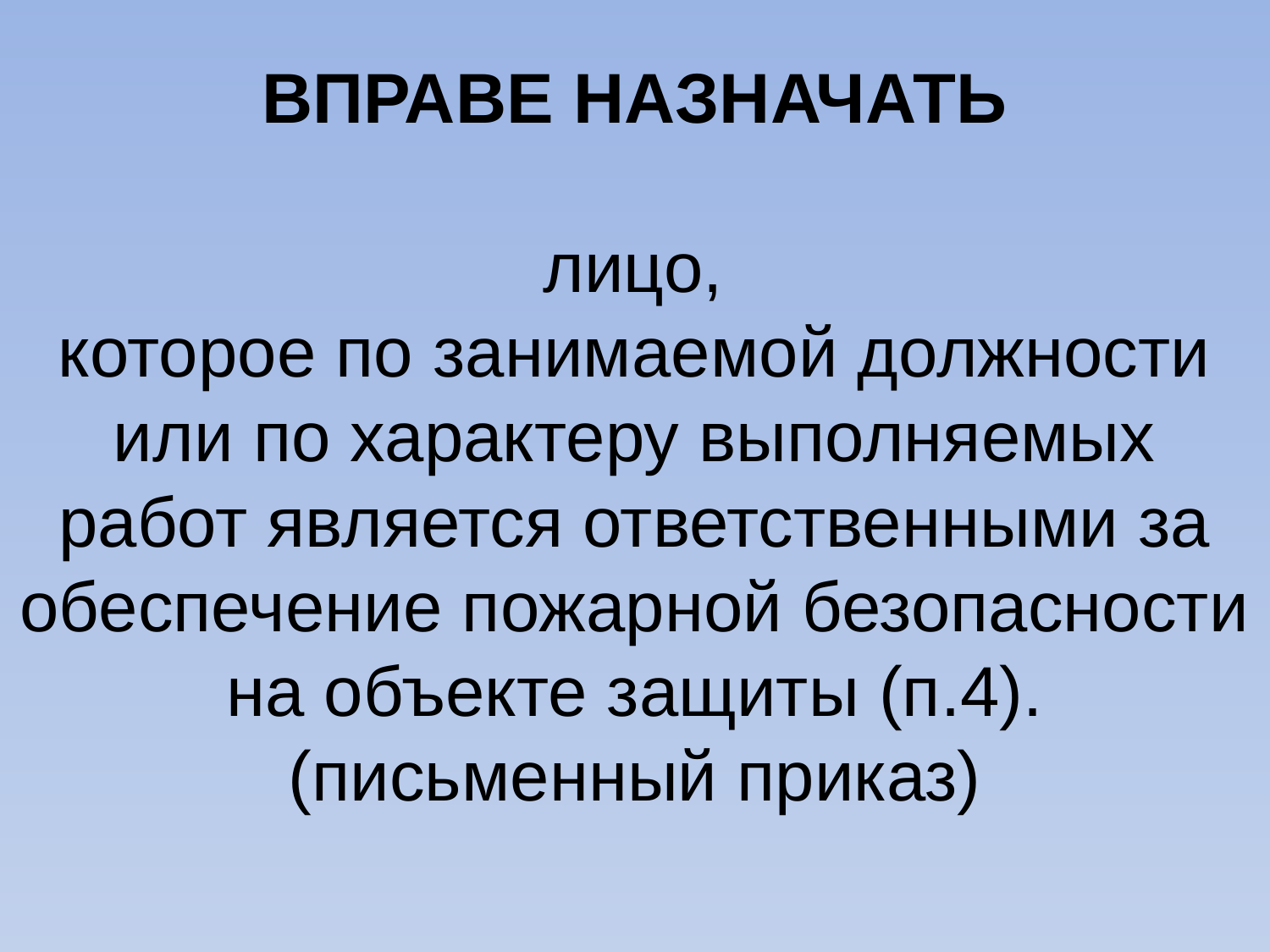

# ВПРАВЕ НАЗНАЧАТЬ лицо, которое по занимаемой должности или по характеру выполняемых работ является ответственными за обеспечение пожарной безопасности на объекте защиты (п.4). (письменный приказ)